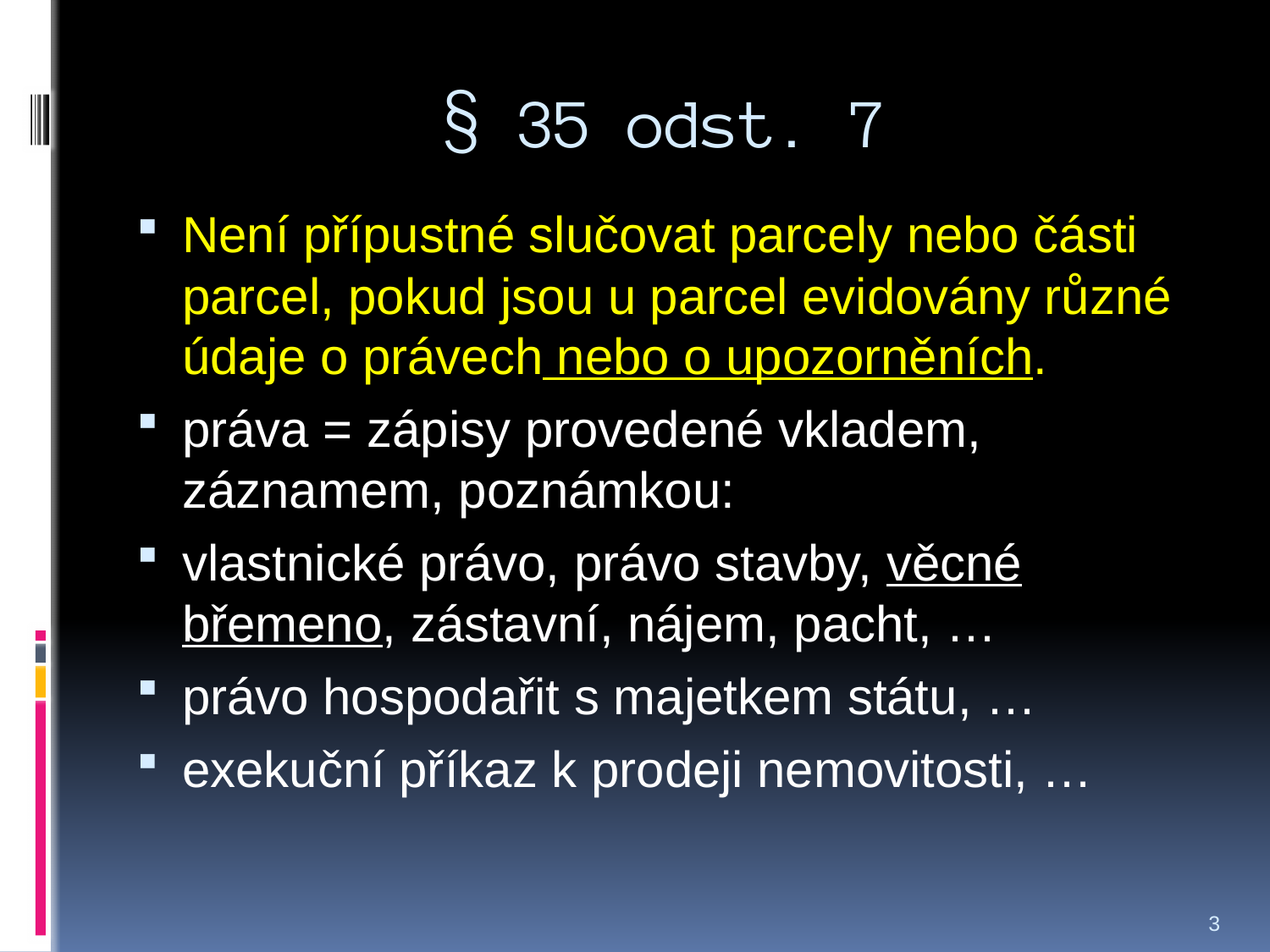

# § 35 odst. 7
Není přípustné slučovat parcely nebo části parcel, pokud jsou u parcel evidovány různé údaje o právech nebo o upozorněních.
práva = zápisy provedené vkladem, záznamem, poznámkou:
vlastnické právo, právo stavby, věcné břemeno, zástavní, nájem, pacht, …
právo hospodařit s majetkem státu, …
exekuční příkaz k prodeji nemovitosti, …
3